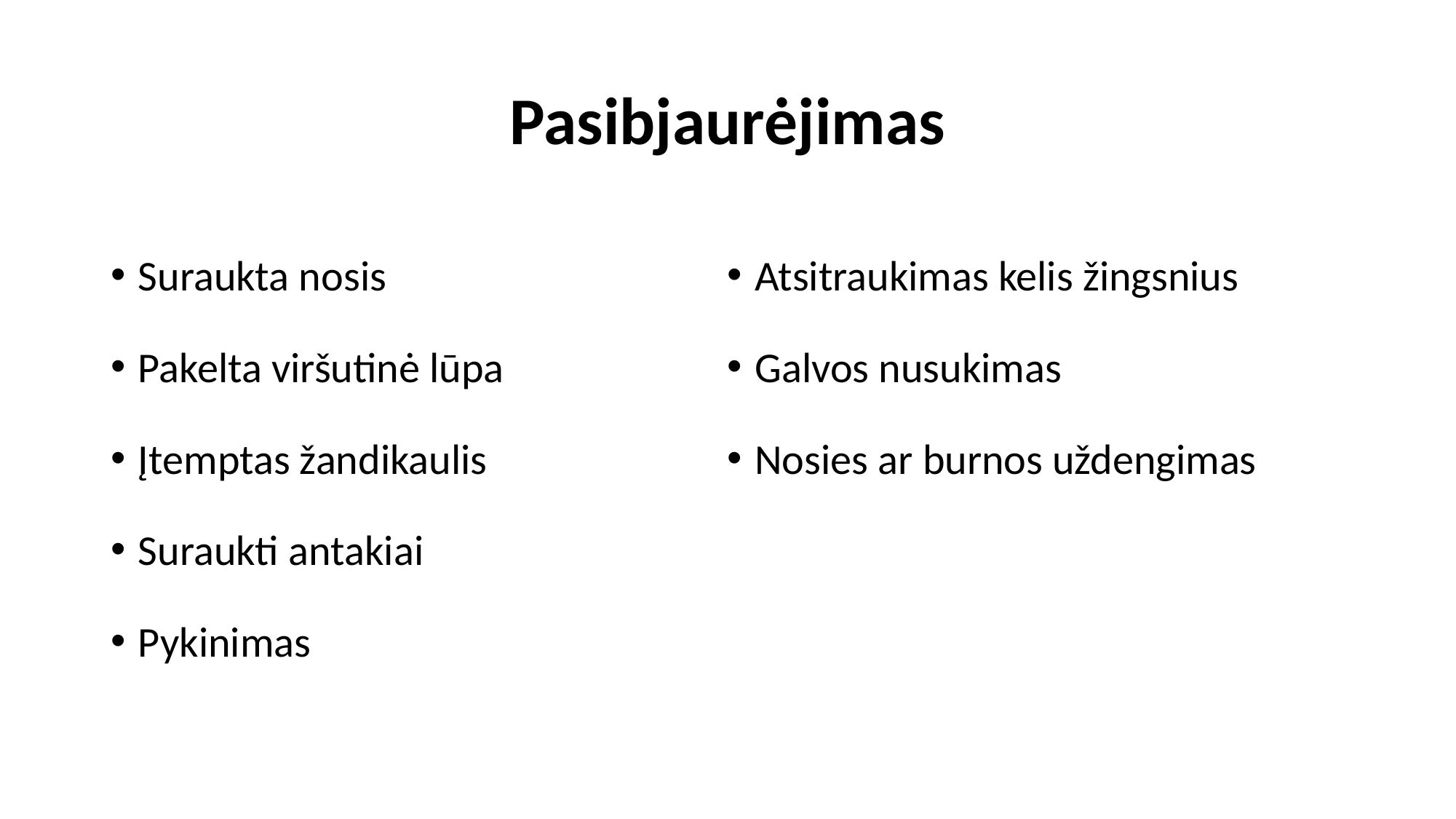

# Pasibjaurėjimas
Suraukta nosis
Pakelta viršutinė lūpa
Įtemptas žandikaulis
Suraukti antakiai
Pykinimas
Atsitraukimas kelis žingsnius
Galvos nusukimas
Nosies ar burnos uždengimas